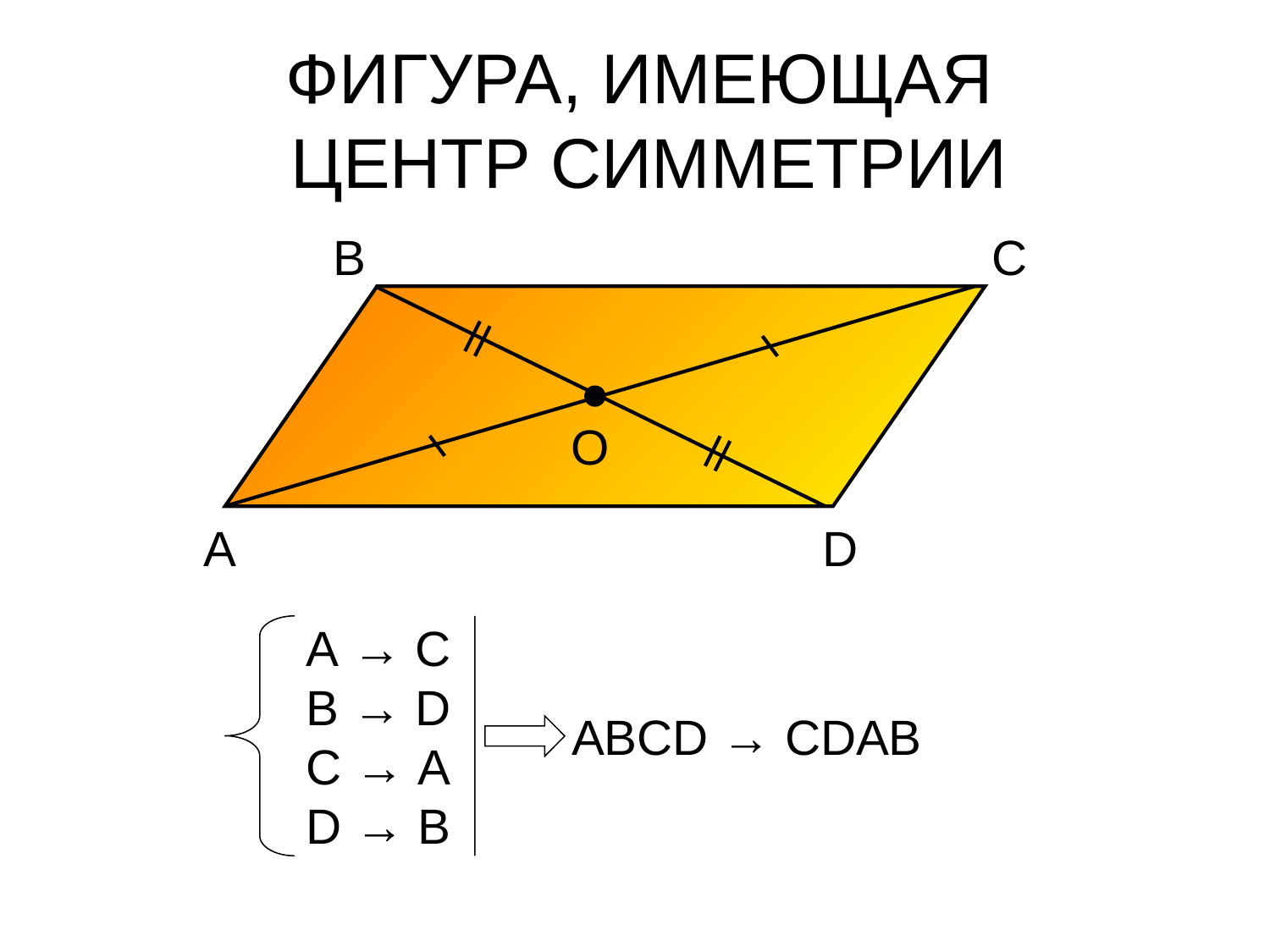

# ФИГУРА, ИМЕЮЩАЯ ЦЕНТР СИММЕТРИИ
B
C

O

O

А
D
А → С
В → D
C → A
D → B
ABCD → CDAB